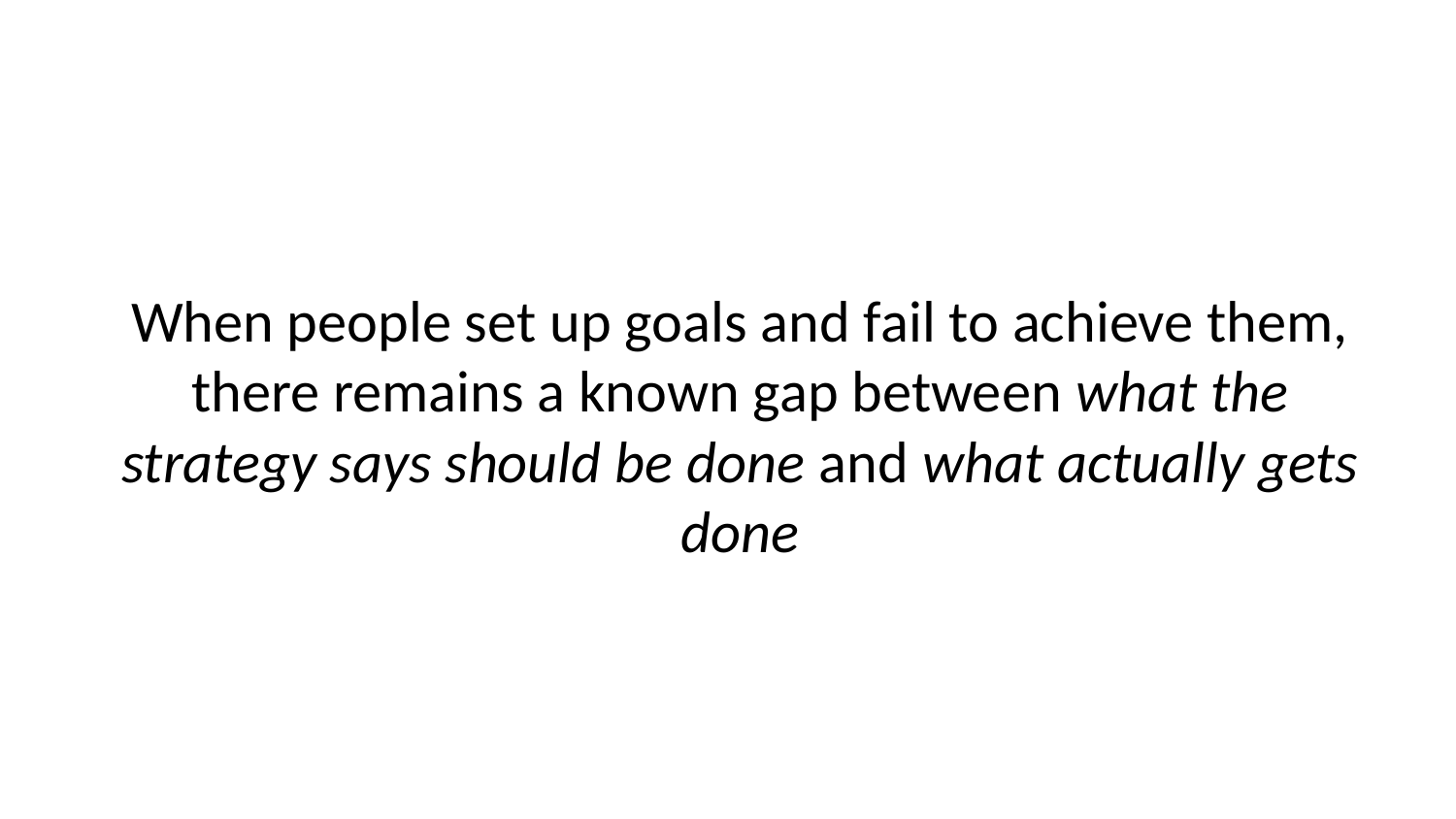

When people set up goals and fail to achieve them, there remains a known gap between what the strategy says should be done and what actually gets done